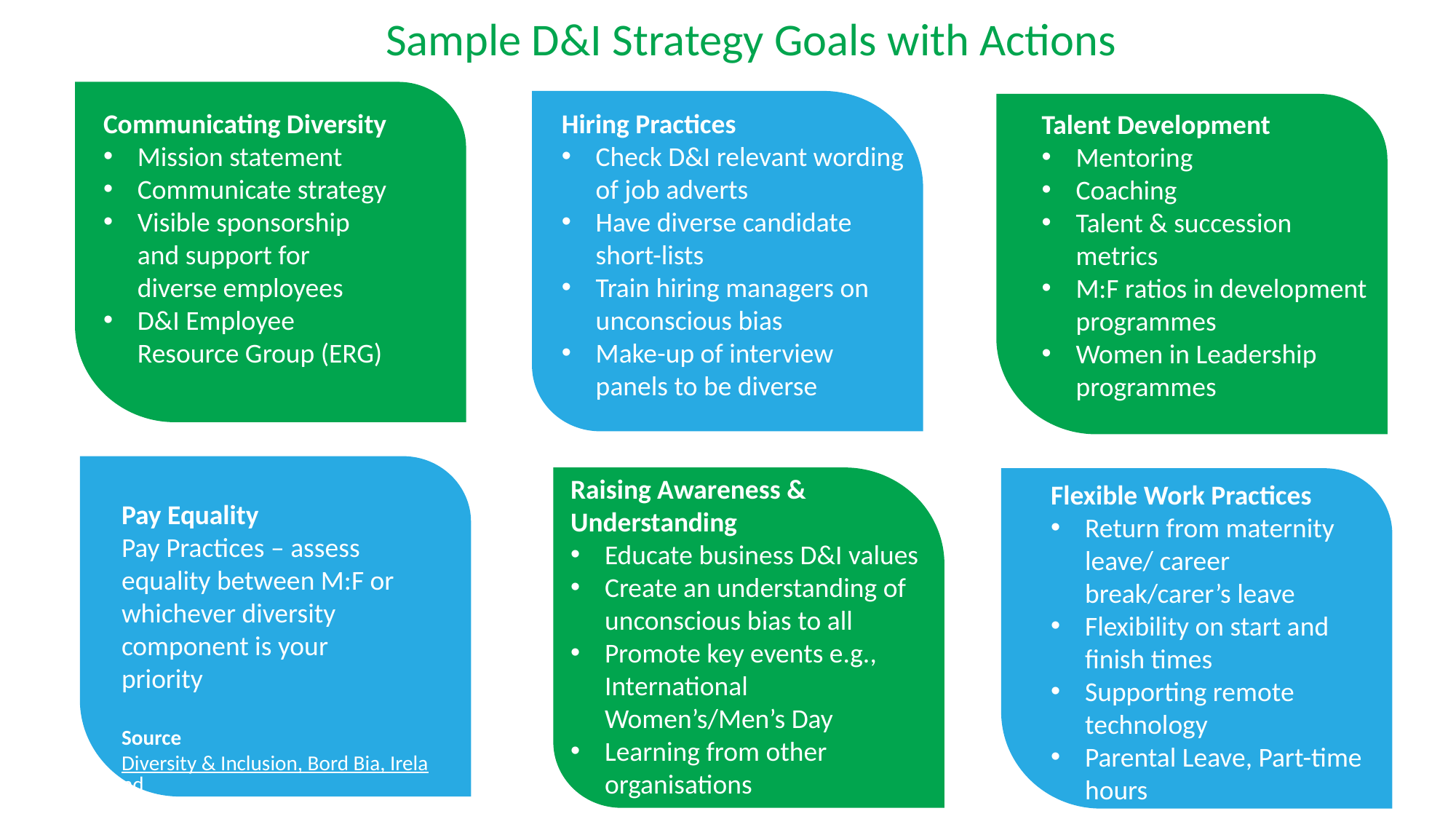

Sample D&I Strategy Goals with Actions
Communicating Diversity
Mission statement
Communicate strategy
Visible sponsorship and support for diverse employees
D&I Employee Resource Group (ERG)
Hiring Practices
Check D&I relevant wording of job adverts
Have diverse candidate short-lists
Train hiring managers on unconscious bias
Make-up of interview panels to be diverse
Talent Development
Mentoring
Coaching
Talent & succession metrics
M:F ratios in development programmes
Women in Leadership programmes
Raising Awareness & Understanding
Educate business D&I values
Create an understanding of unconscious bias to all
Promote key events e.g., International Women’s/Men’s Day
Learning from other organisations
Flexible Work Practices
Return from maternity leave/ career break/carer’s leave
Flexibility on start and finish times
Supporting remote technology
Parental Leave, Part-time hours
Pay Equality
Pay Practices – assess equality between M:F or whichever diversity component is your priority
Source Diversity & Inclusion, Bord Bia, Ireland